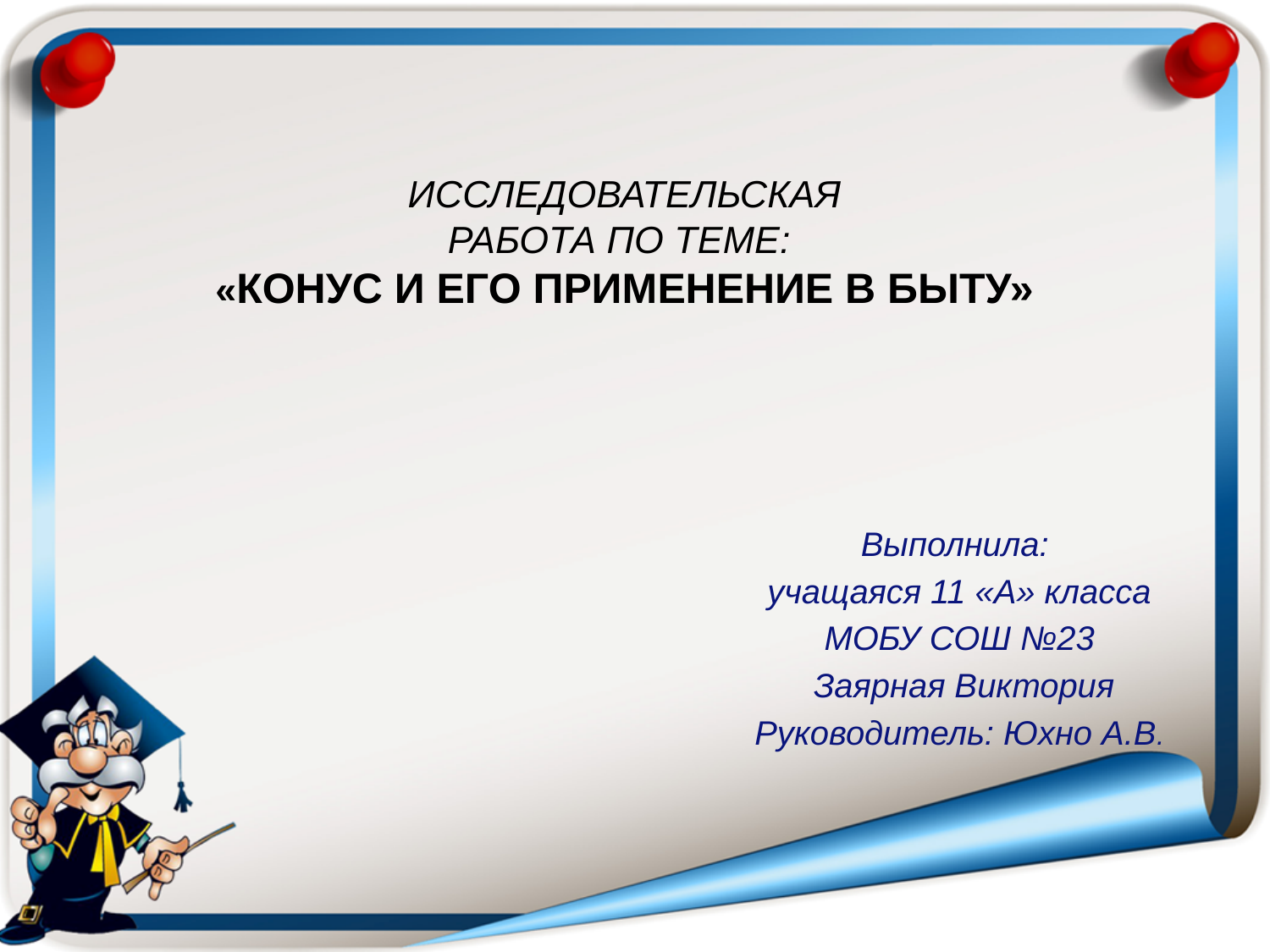

# Исследовательская работа по теме: «Конус и его применение в быту»
Выполнила:
учащаяся 11 «А» класса
МОБУ СОШ №23
 Заярная Виктория
Руководитель: Юхно А.В.